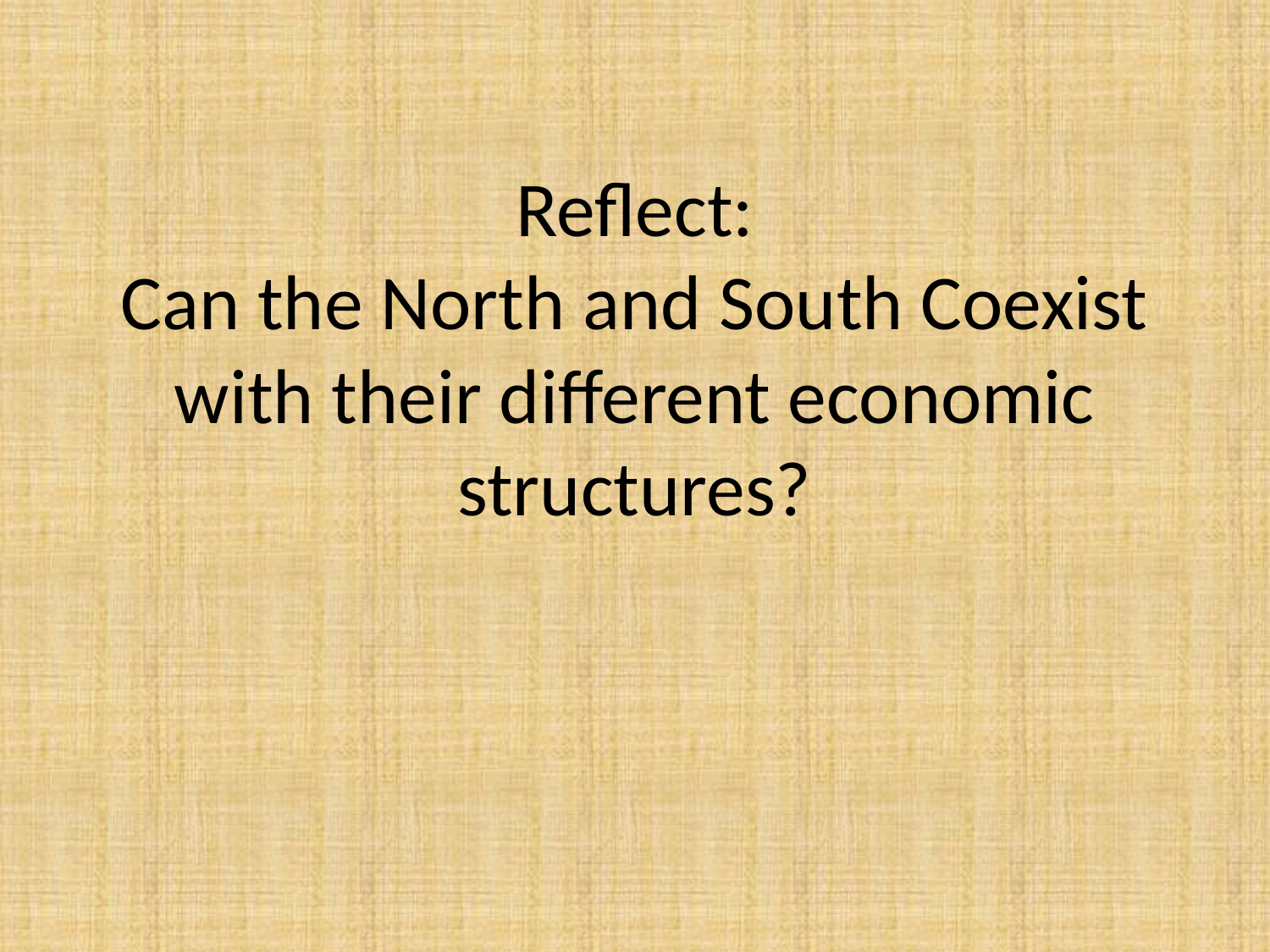

# Reflect: Can the North and South Coexist with their different economic structures?